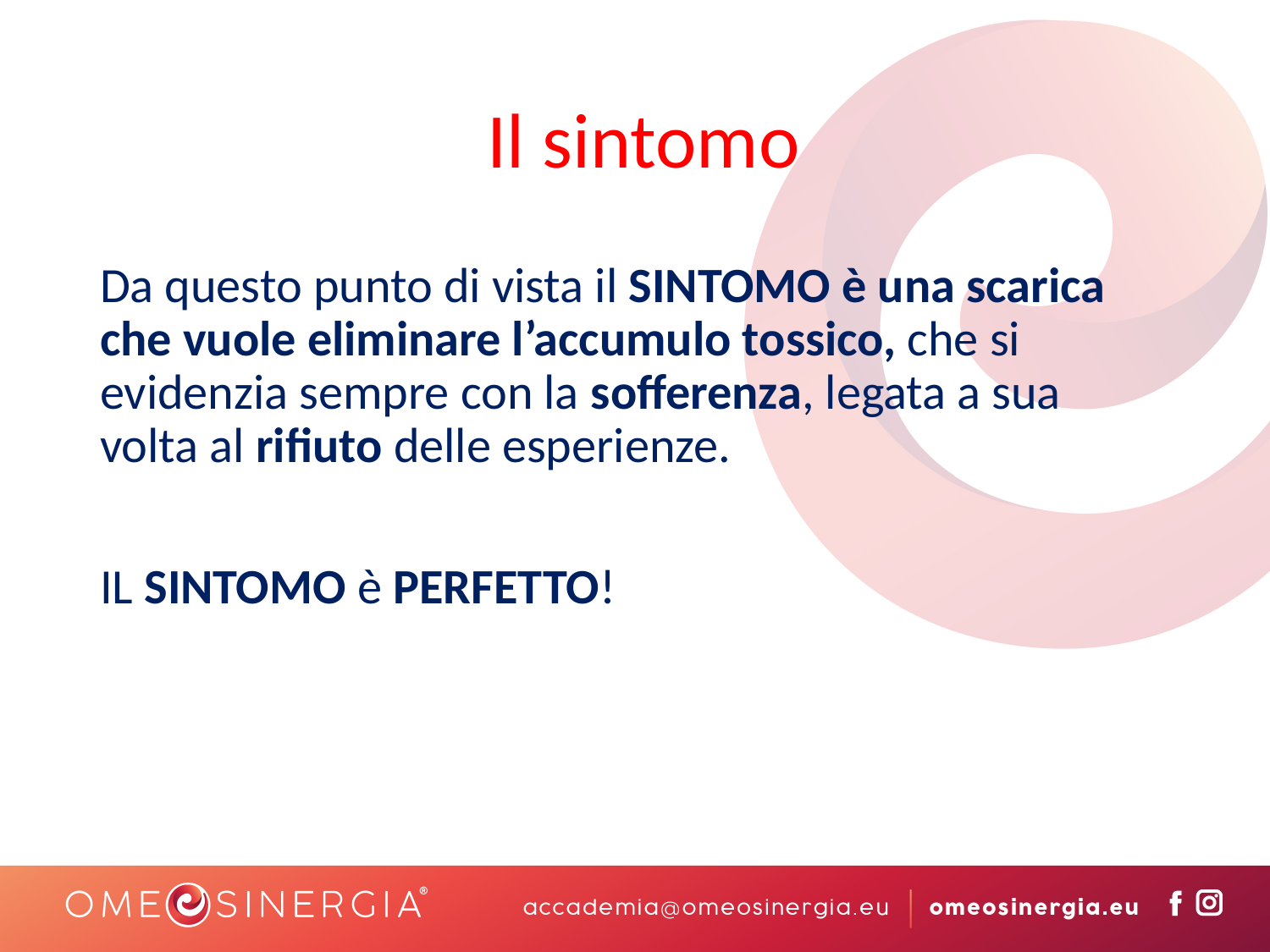

# Il sintomo
Da questo punto di vista il SINTOMO è una scarica che vuole eliminare l’accumulo tossico, che si evidenzia sempre con la sofferenza, legata a sua volta al rifiuto delle esperienze.

IL SINTOMO è PERFETTO!